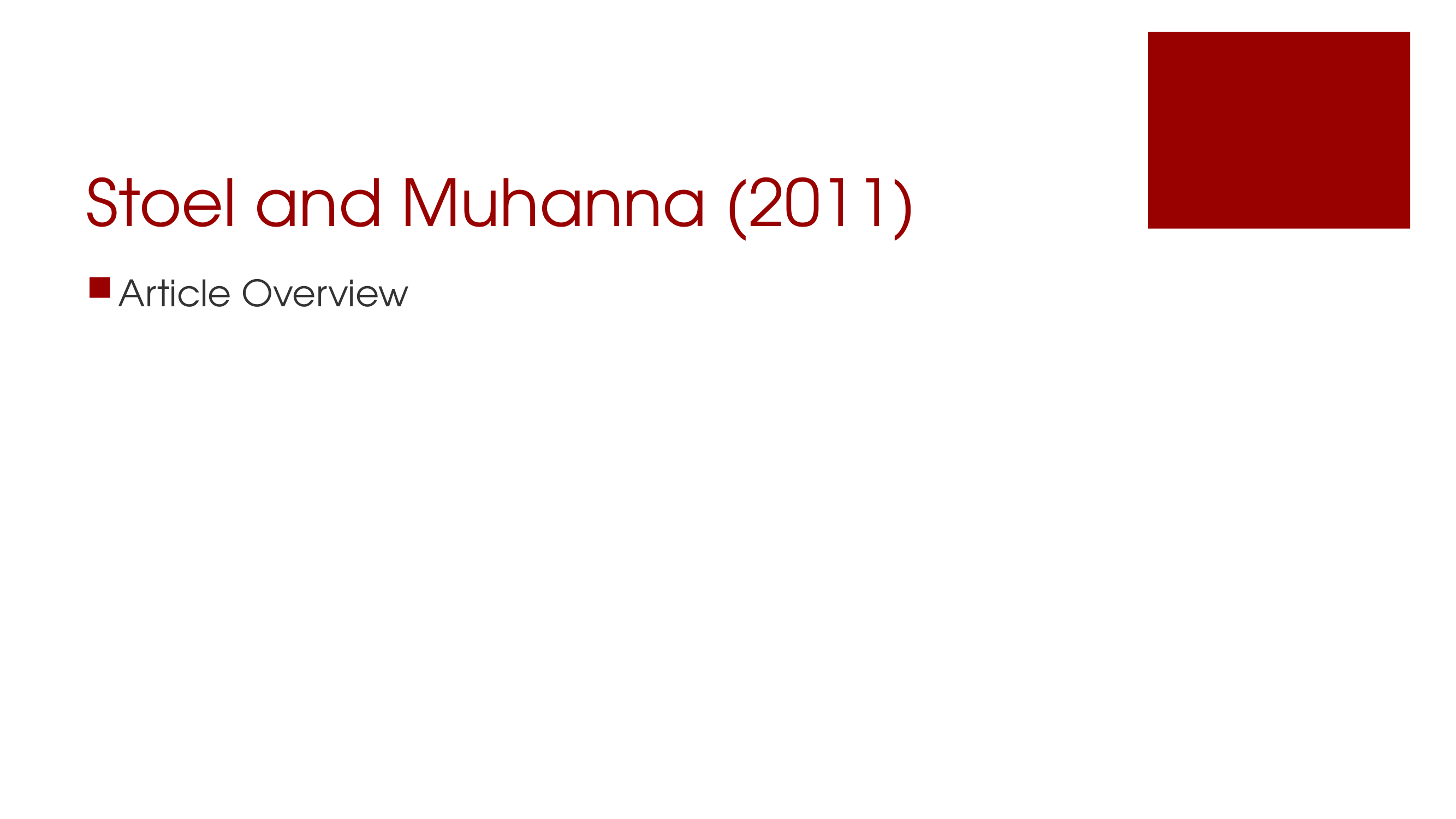

# Stoel and Muhanna (2011)
Article Overview